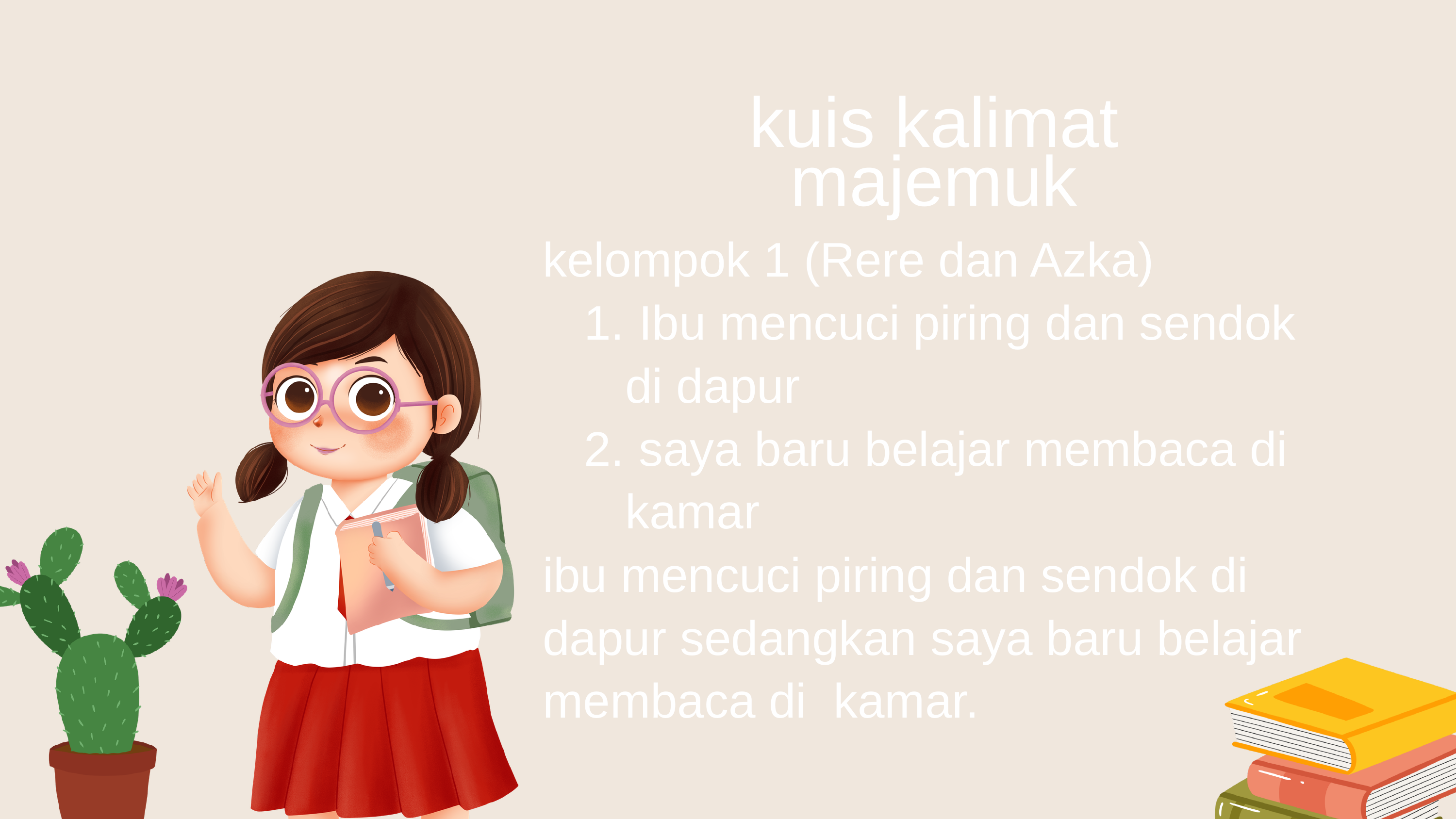

kuis kalimat majemuk

kelompok 1 (Rere dan Azka)
 Ibu mencuci piring dan sendok di dapur
 saya baru belajar membaca di kamar
ibu mencuci piring dan sendok di dapur sedangkan saya baru belajar membaca di  kamar.